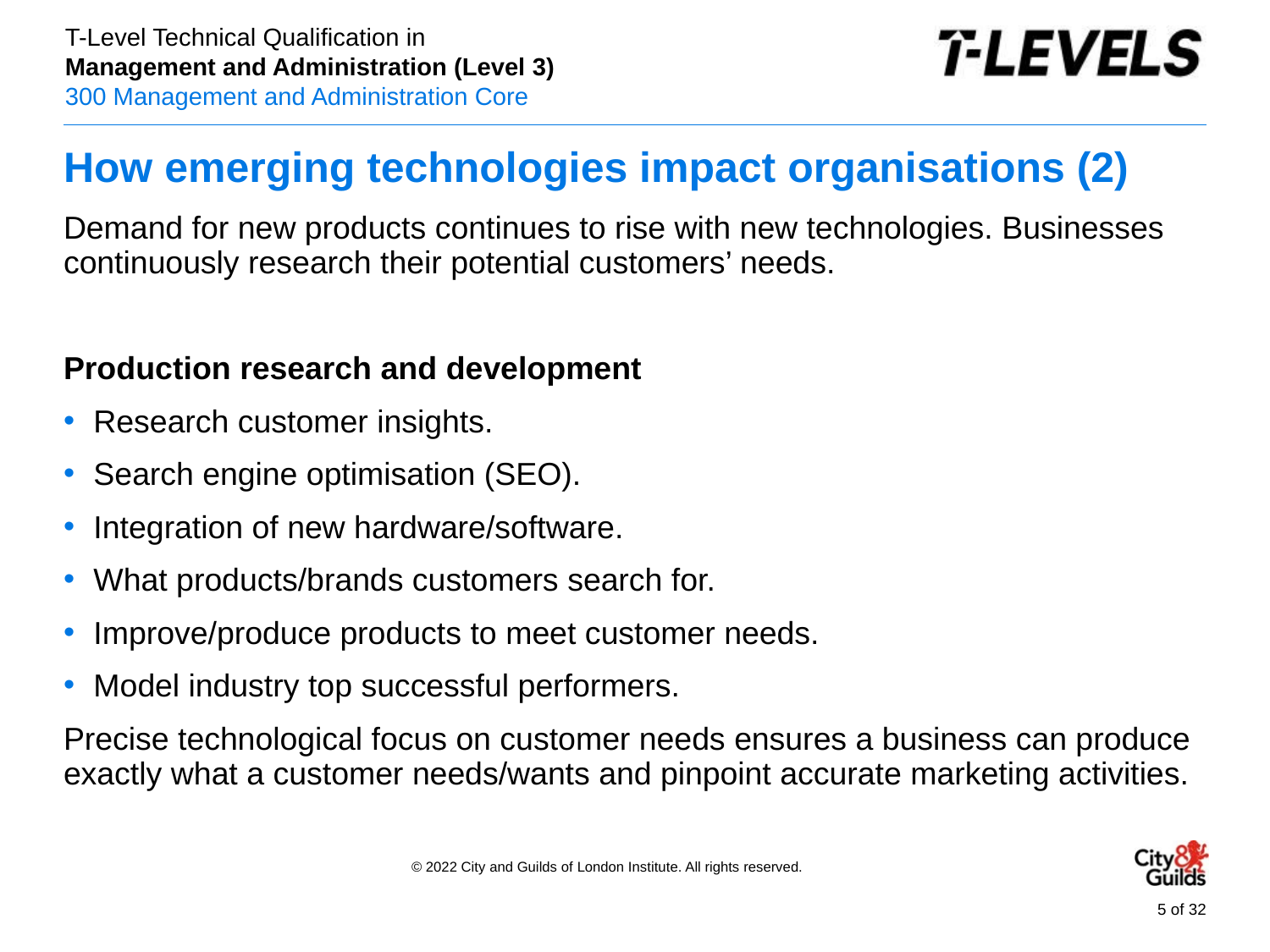

# How emerging technologies impact organisations (2)
Demand for new products continues to rise with new technologies. Businesses continuously research their potential customers’ needs.

Production research and development
Research customer insights.
Search engine optimisation (SEO).
Integration of new hardware/software.
What products/brands customers search for.
Improve/produce products to meet customer needs.
Model industry top successful performers.
Precise technological focus on customer needs ensures a business can produce exactly what a customer needs/wants and pinpoint accurate marketing activities.